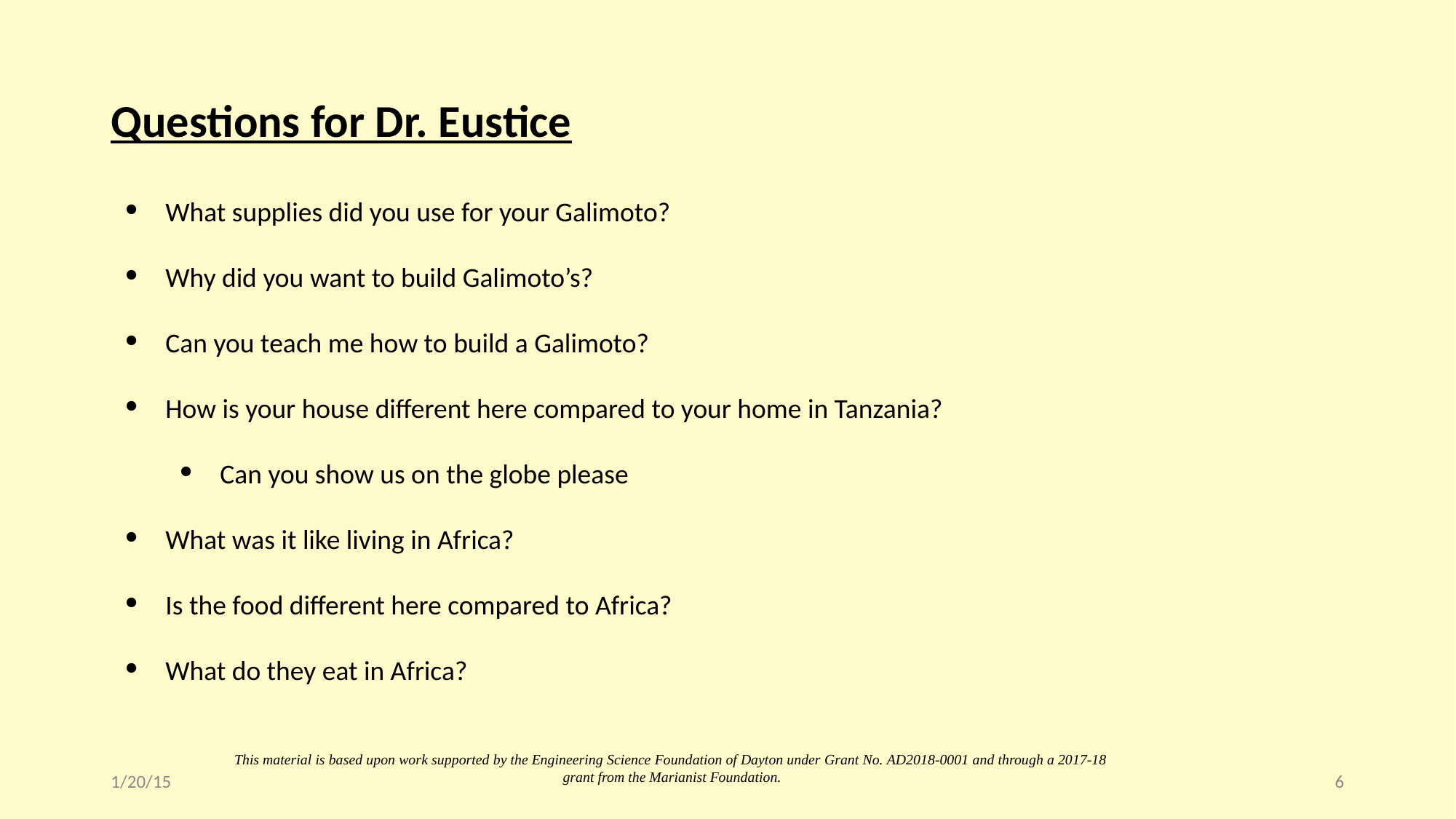

# Questions for Dr. Eustice
What supplies did you use for your Galimoto?
Why did you want to build Galimoto’s?
Can you teach me how to build a Galimoto?
How is your house different here compared to your home in Tanzania?
Can you show us on the globe please
What was it like living in Africa?
Is the food different here compared to Africa?
What do they eat in Africa?